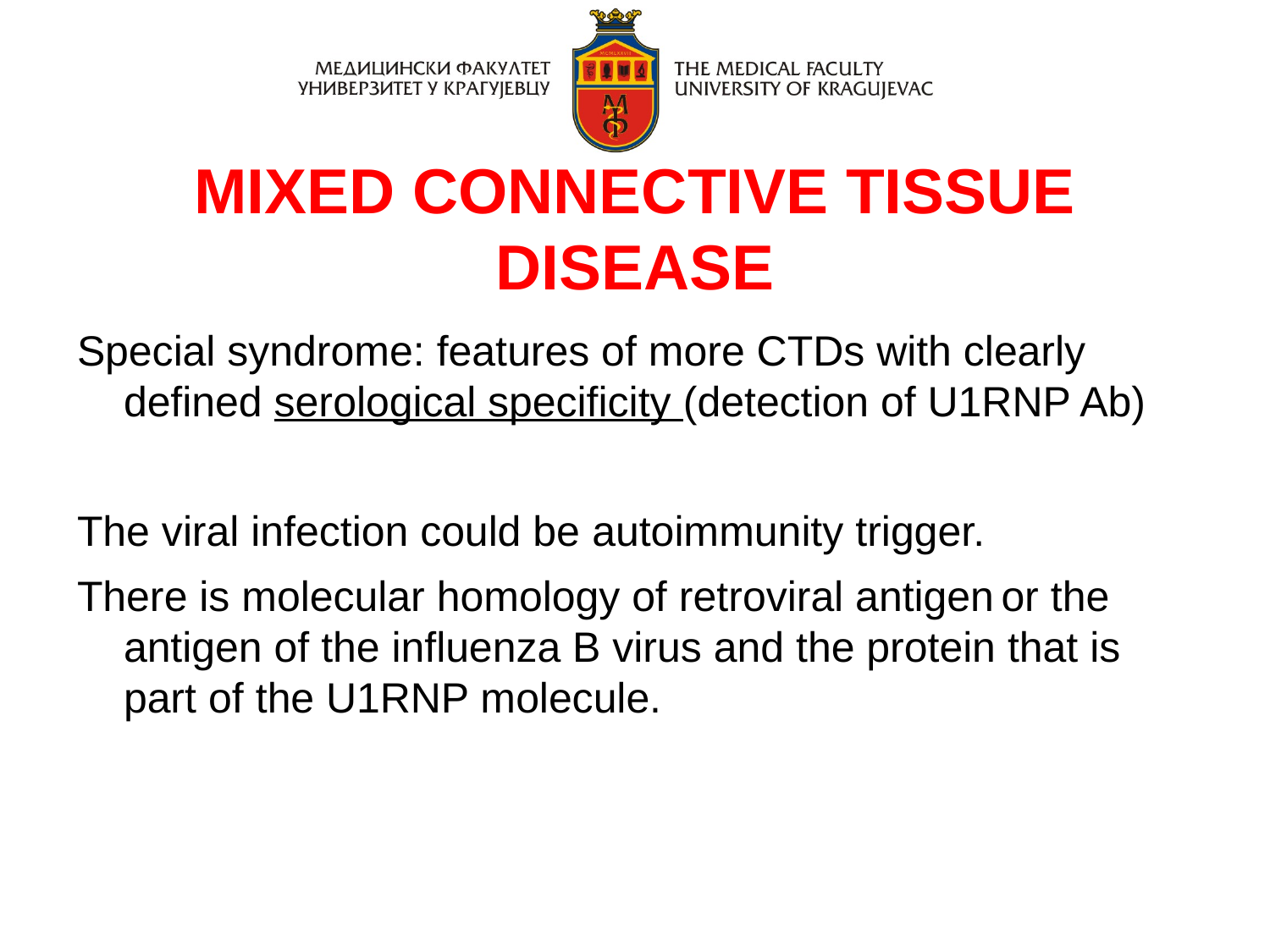

MIXED CONNECTIVE TISSUE DISEASE
Special syndrome: features of more CTDs with clearly defined serological specificity (detection of U1RNP Ab)

The viral infection could be autoimmunity trigger.
There is molecular homology of retroviral antigen or the antigen of the influenza B virus and the protein that is part of the U1RNP molecule.